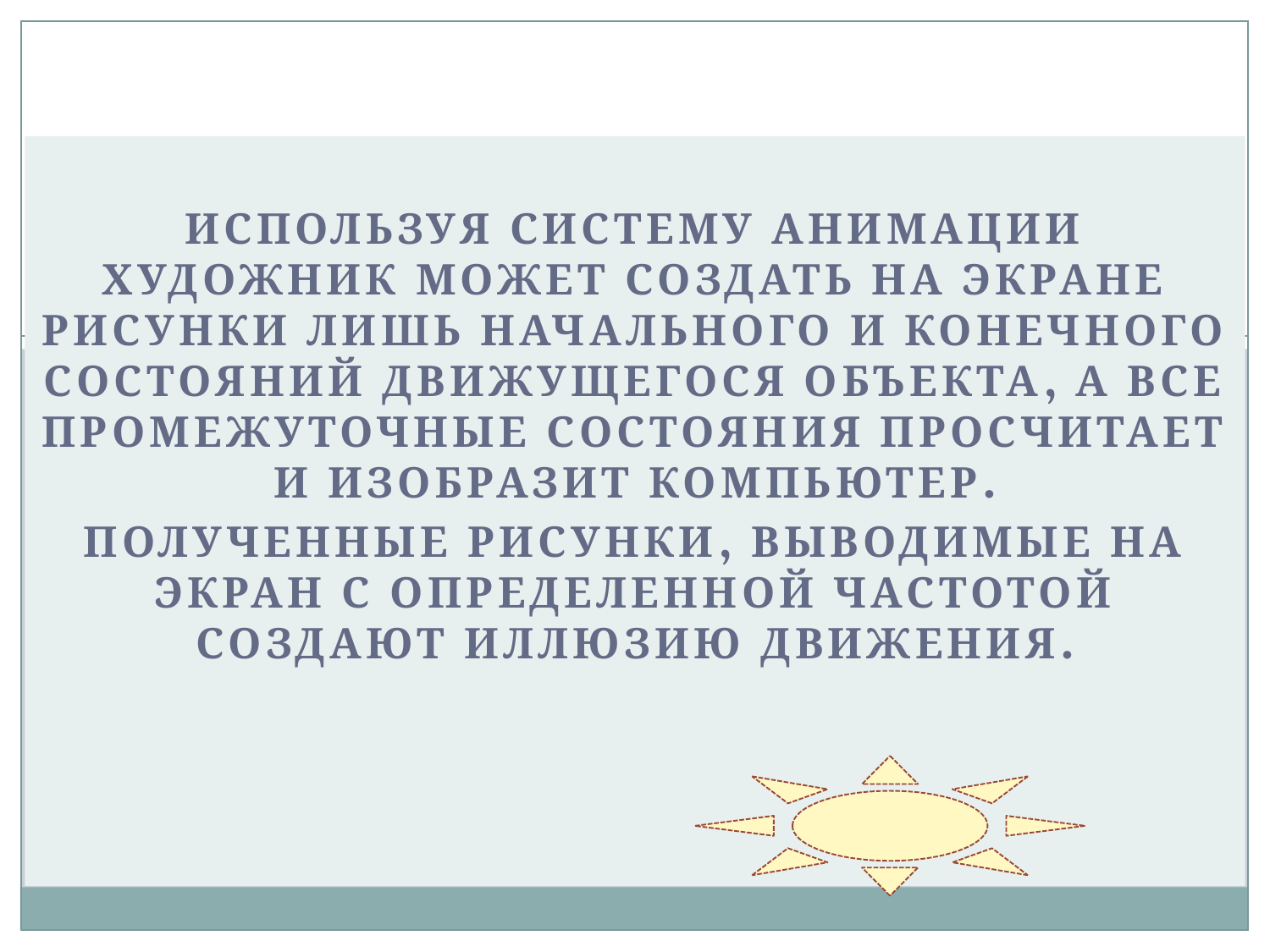

#

Используя систему анимации художник может создать на экране рисунки лишь начального и конечного состояний движущегося объекта, а все промежуточные состояния просчитает и изобразит компьютер.
Полученные рисунки, выводимые на экран с определенной частотой создают иллюзию движения.